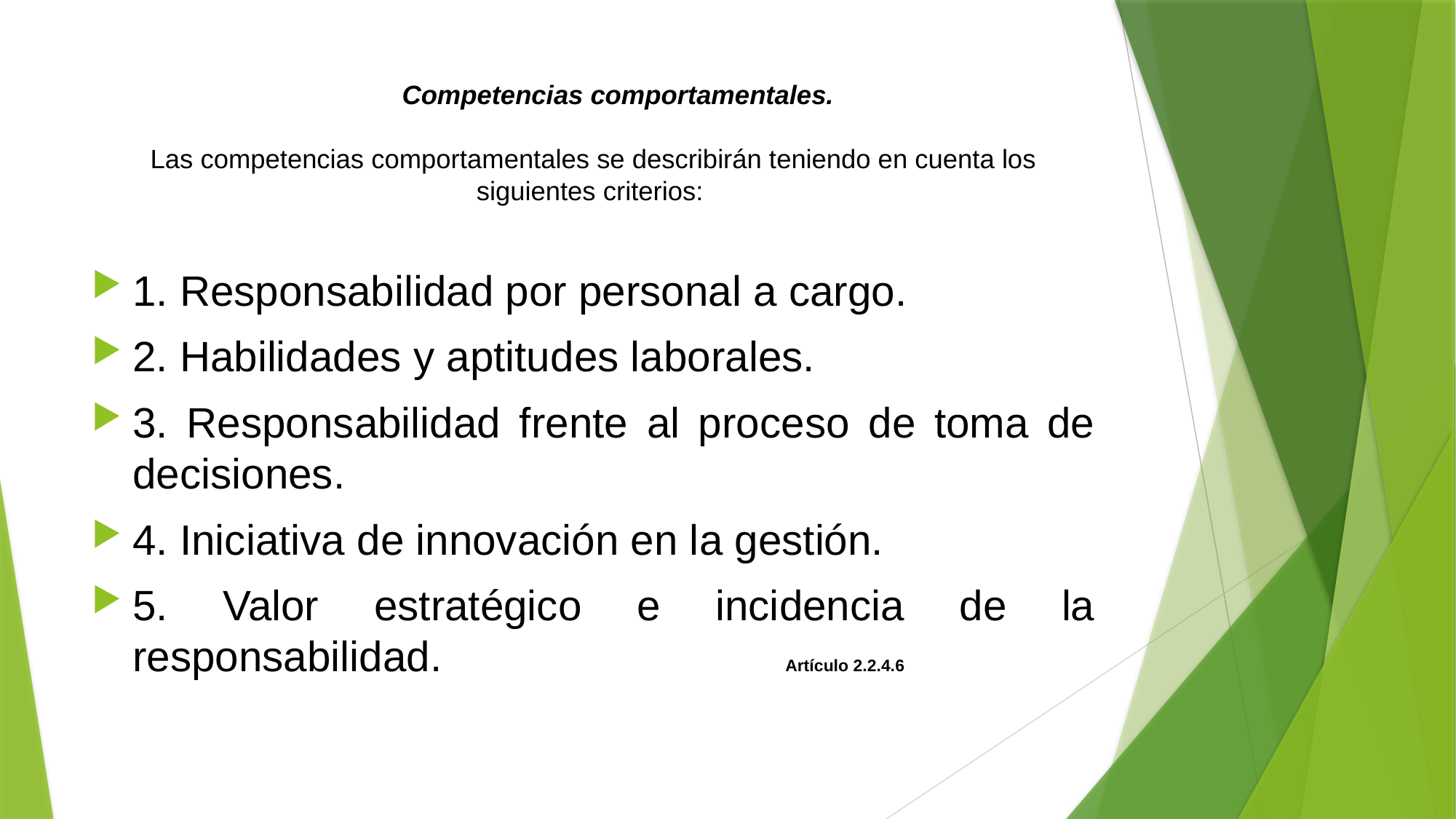

# Competencias comportamentales.  Las competencias comportamentales se describirán teniendo en cuenta los siguientes criterios:

1. Responsabilidad por personal a cargo.
2. Habilidades y aptitudes laborales.
3. Responsabilidad frente al proceso de toma de decisiones.
4. Iniciativa de innovación en la gestión.
5. Valor estratégico e incidencia de la responsabilidad.                             Artículo 2.2.4.6